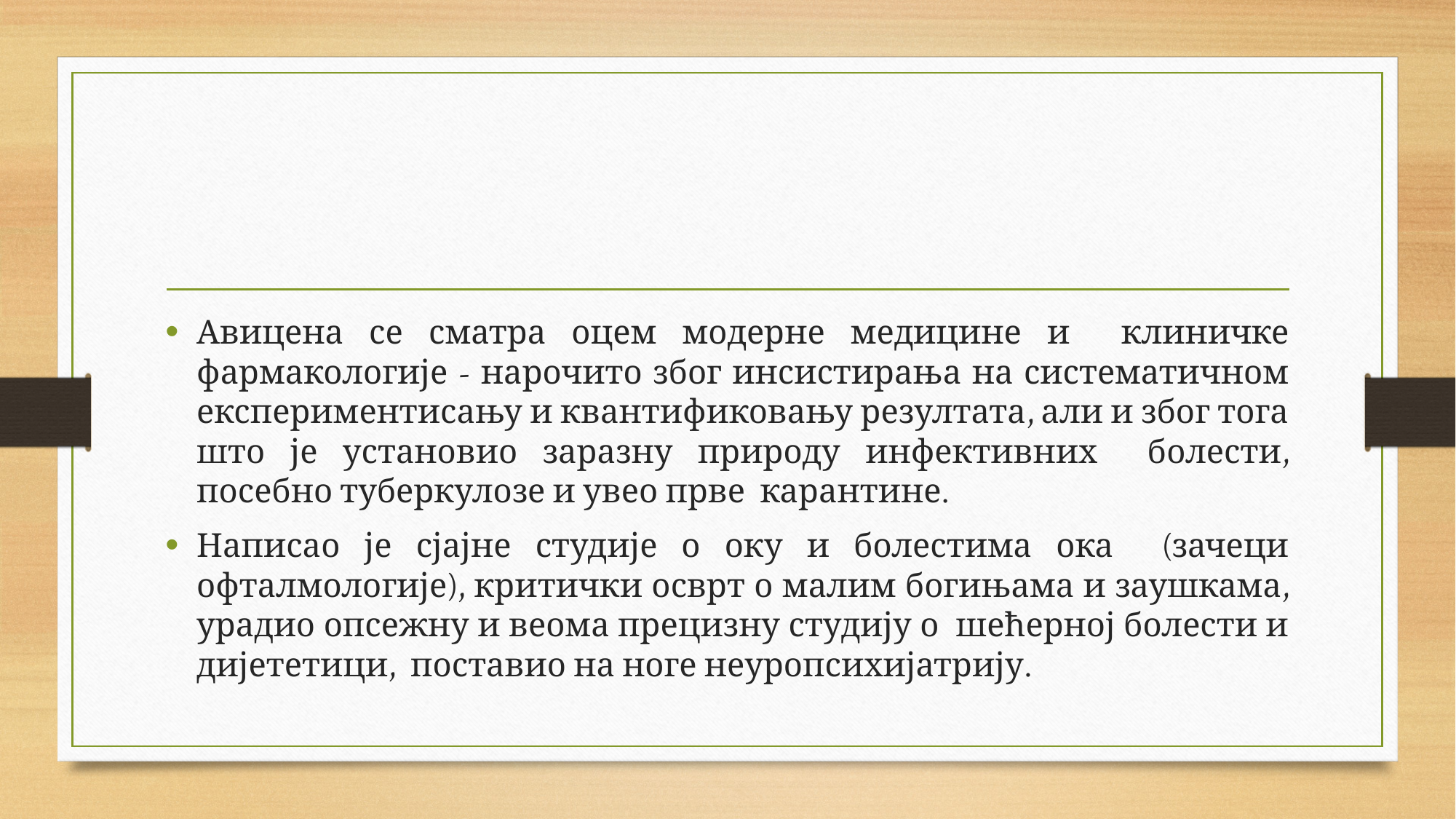

Авицена се сматра оцем модерне медицине и  клиничке фармакологије - нарочито због инсистирања на систематичном експериментисању и квантификовању резултата, али и због тога што је установио заразну природу инфективних  болести, посебно туберкулозе и увео прве  карантине.
Написао је сјајне студије о оку и болестима ока  (зачеци офталмологије), критички осврт о малим богињама и заушкама, урадио опсежну и веома прецизну студију о  шећерној болести и дијететици,  поставио на ноге неуропсихијатрију.